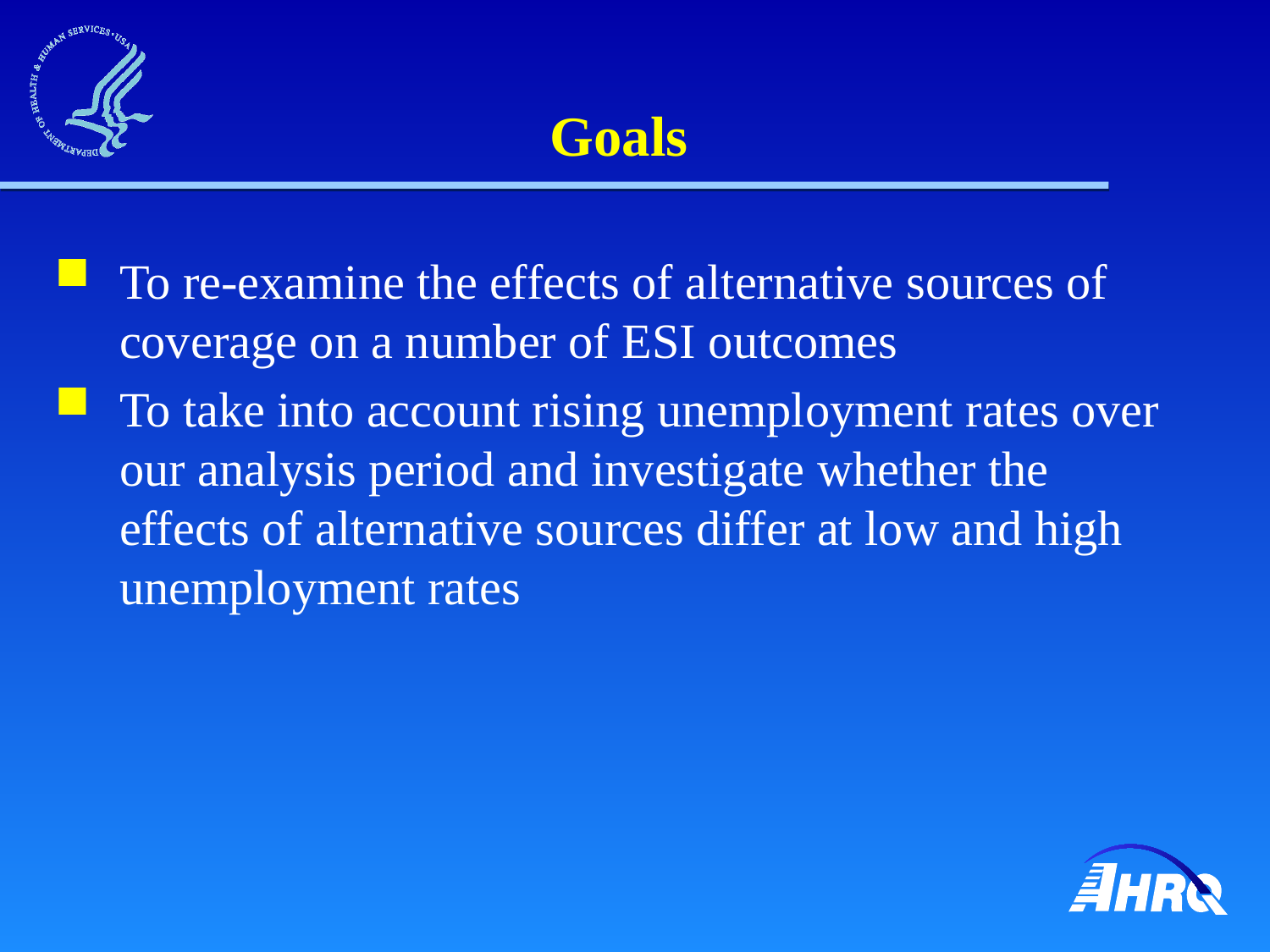

# Goals
To re-examine the effects of alternative sources of coverage on a number of ESI outcomes
To take into account rising unemployment rates over our analysis period and investigate whether the effects of alternative sources differ at low and high unemployment rates